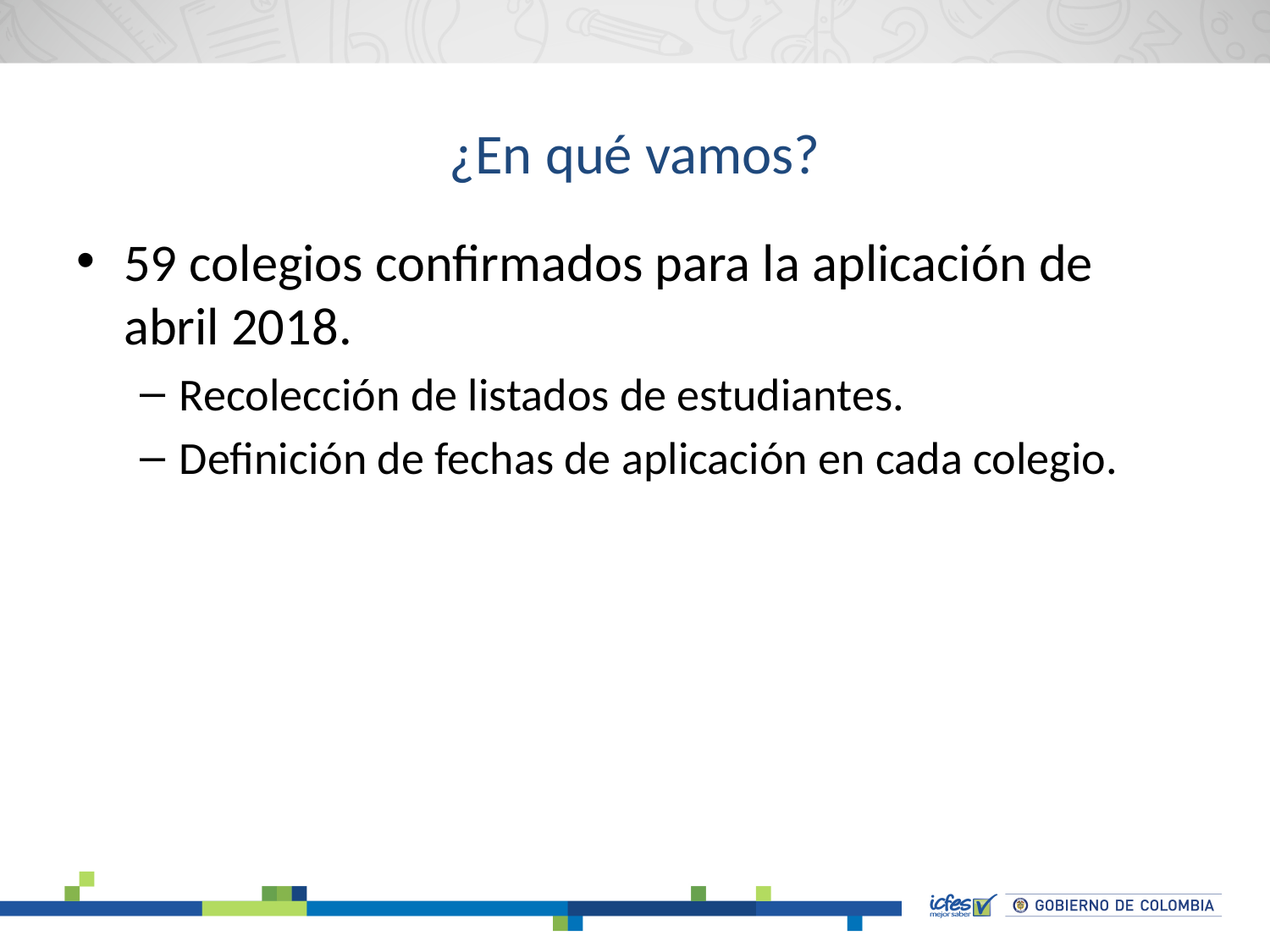

# ¿En qué vamos?
59 colegios confirmados para la aplicación de abril 2018.
Recolección de listados de estudiantes.
Definición de fechas de aplicación en cada colegio.